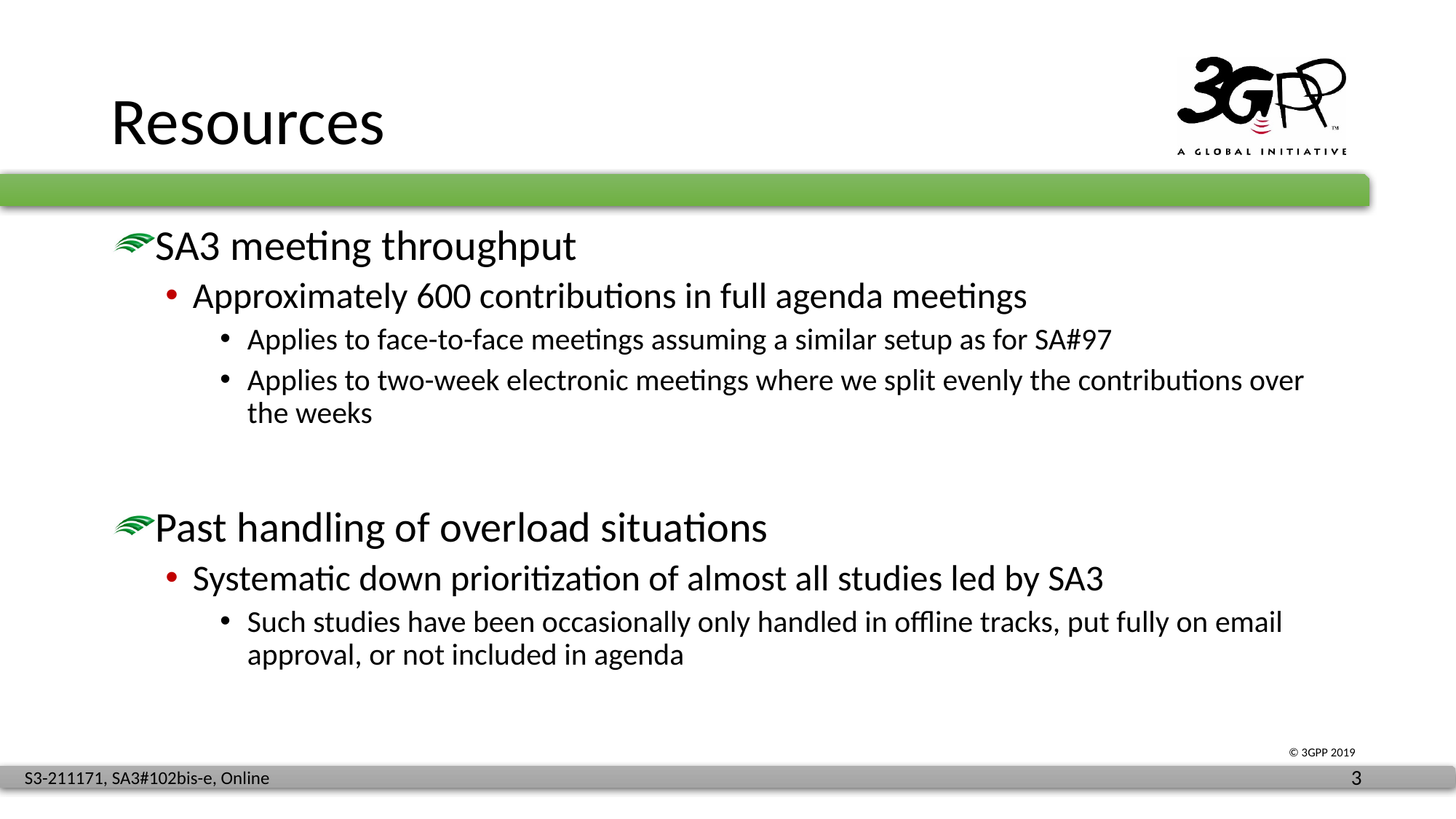

# Resources
SA3 meeting throughput
Approximately 600 contributions in full agenda meetings
Applies to face-to-face meetings assuming a similar setup as for SA#97
Applies to two-week electronic meetings where we split evenly the contributions over the weeks

Past handling of overload situations
Systematic down prioritization of almost all studies led by SA3
Such studies have been occasionally only handled in offline tracks, put fully on email approval, or not included in agenda